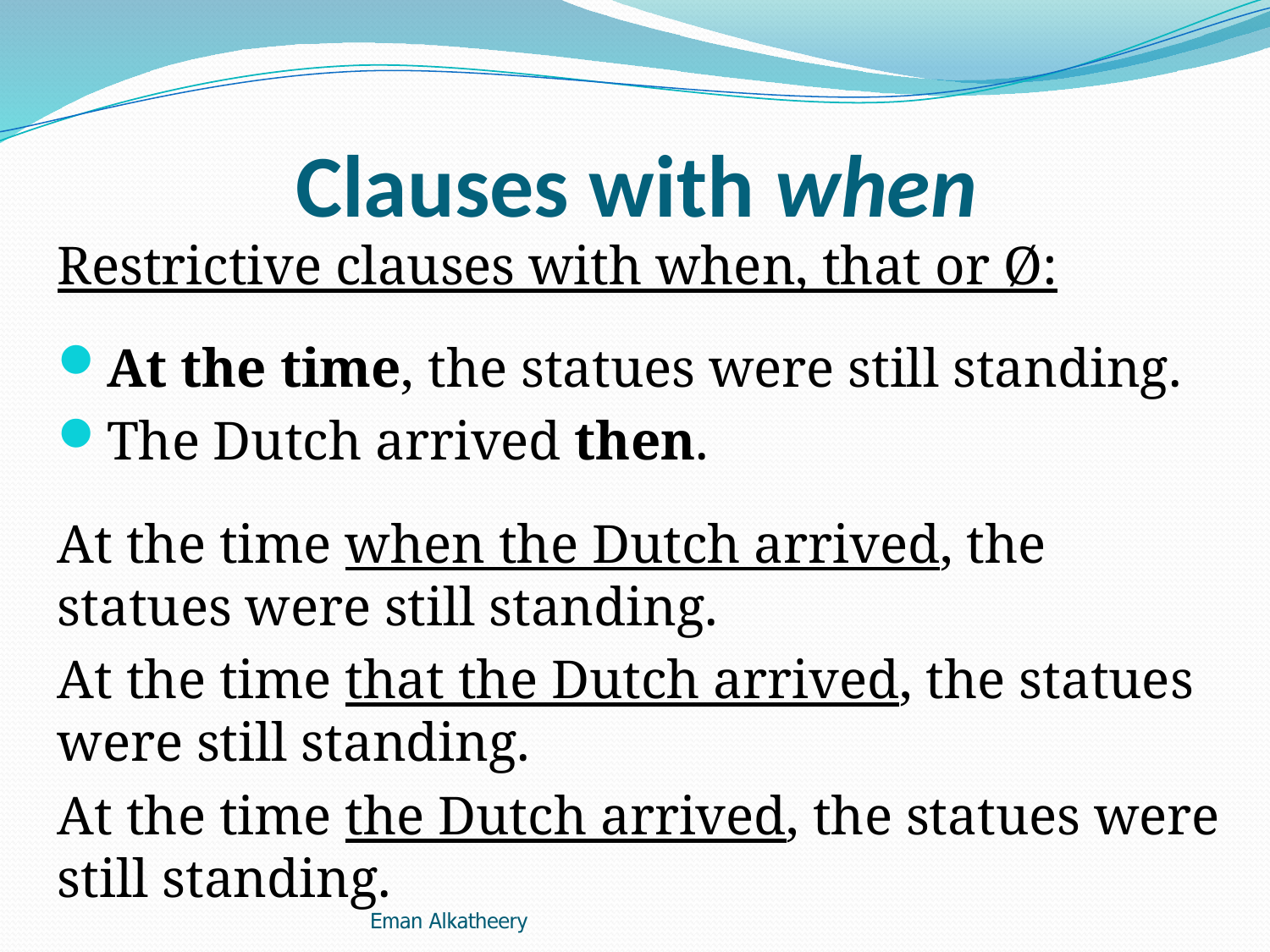

# Clauses with when
Restrictive clauses with when, that or Ø:

At the time, the statues were still standing.
The Dutch arrived then.

At the time when the Dutch arrived, the statues were still standing.
At the time that the Dutch arrived, the statues were still standing.
At the time the Dutch arrived, the statues were still standing.
Eman Alkatheery